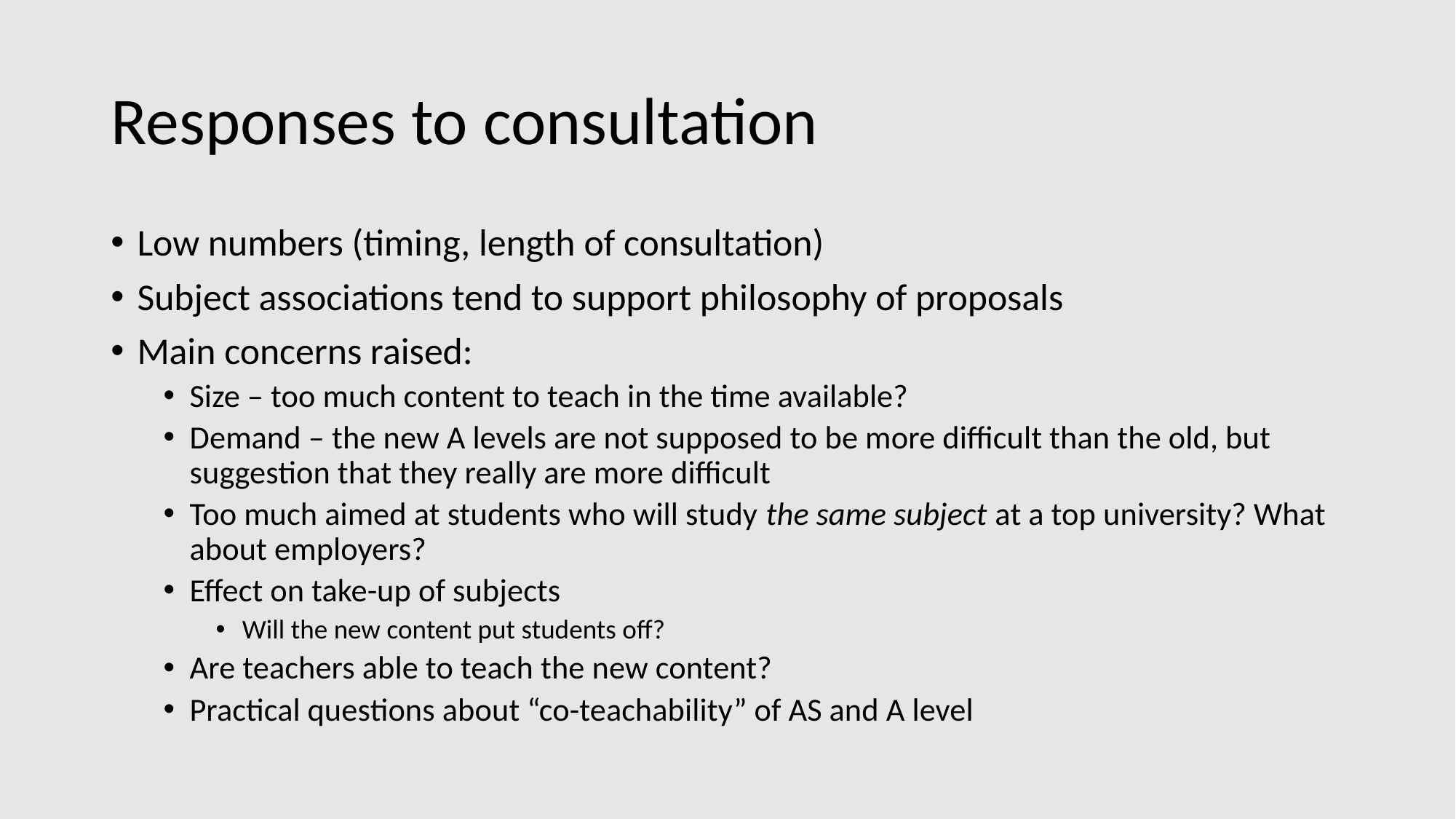

# Responses to consultation
Low numbers (timing, length of consultation)
Subject associations tend to support philosophy of proposals
Main concerns raised:
Size – too much content to teach in the time available?
Demand – the new A levels are not supposed to be more difficult than the old, but suggestion that they really are more difficult
Too much aimed at students who will study the same subject at a top university? What about employers?
Effect on take-up of subjects
Will the new content put students off?
Are teachers able to teach the new content?
Practical questions about “co-teachability” of AS and A level